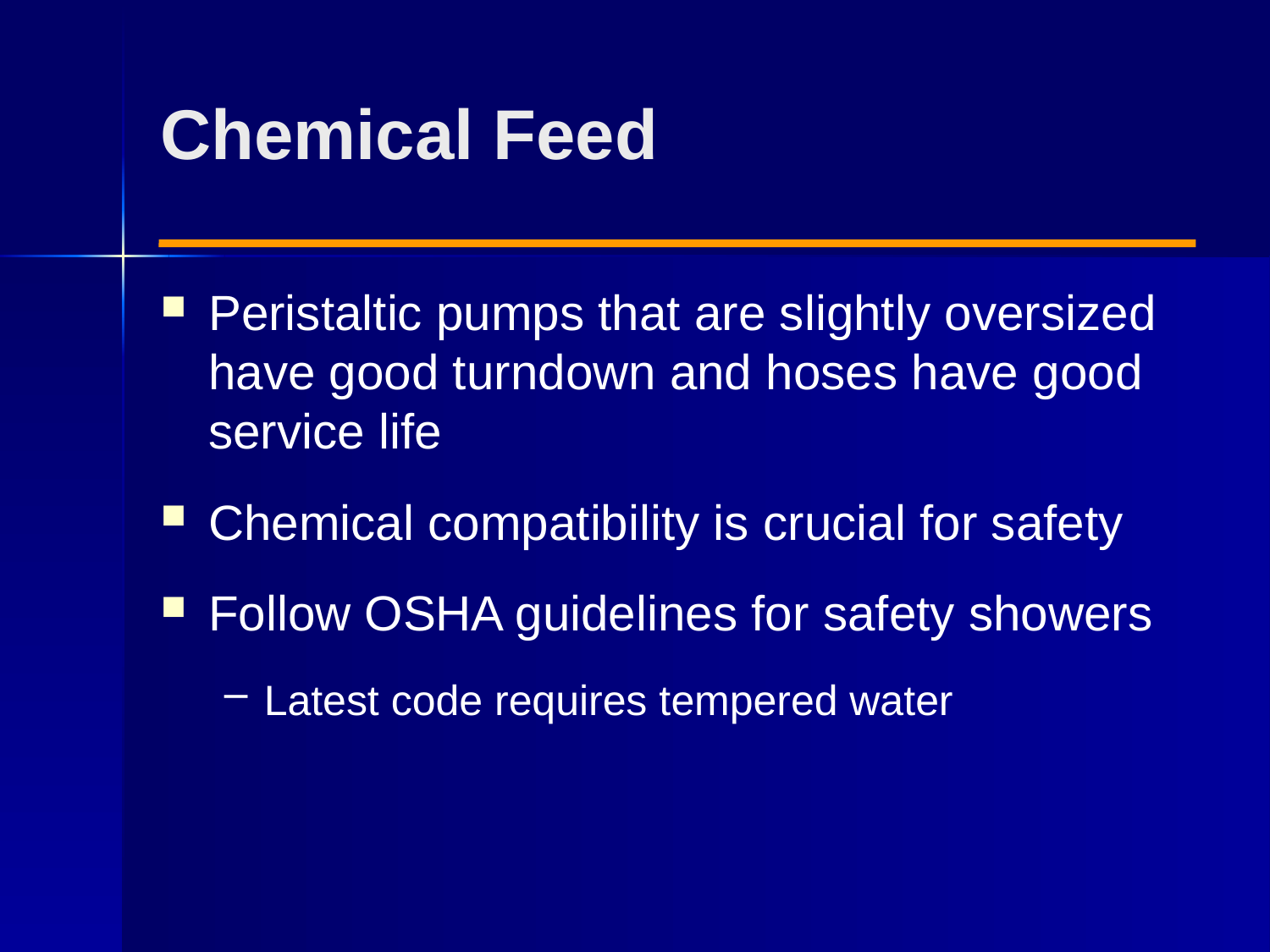

# Chemical Feed
Peristaltic pumps that are slightly oversized have good turndown and hoses have good service life
Chemical compatibility is crucial for safety
Follow OSHA guidelines for safety showers
Latest code requires tempered water